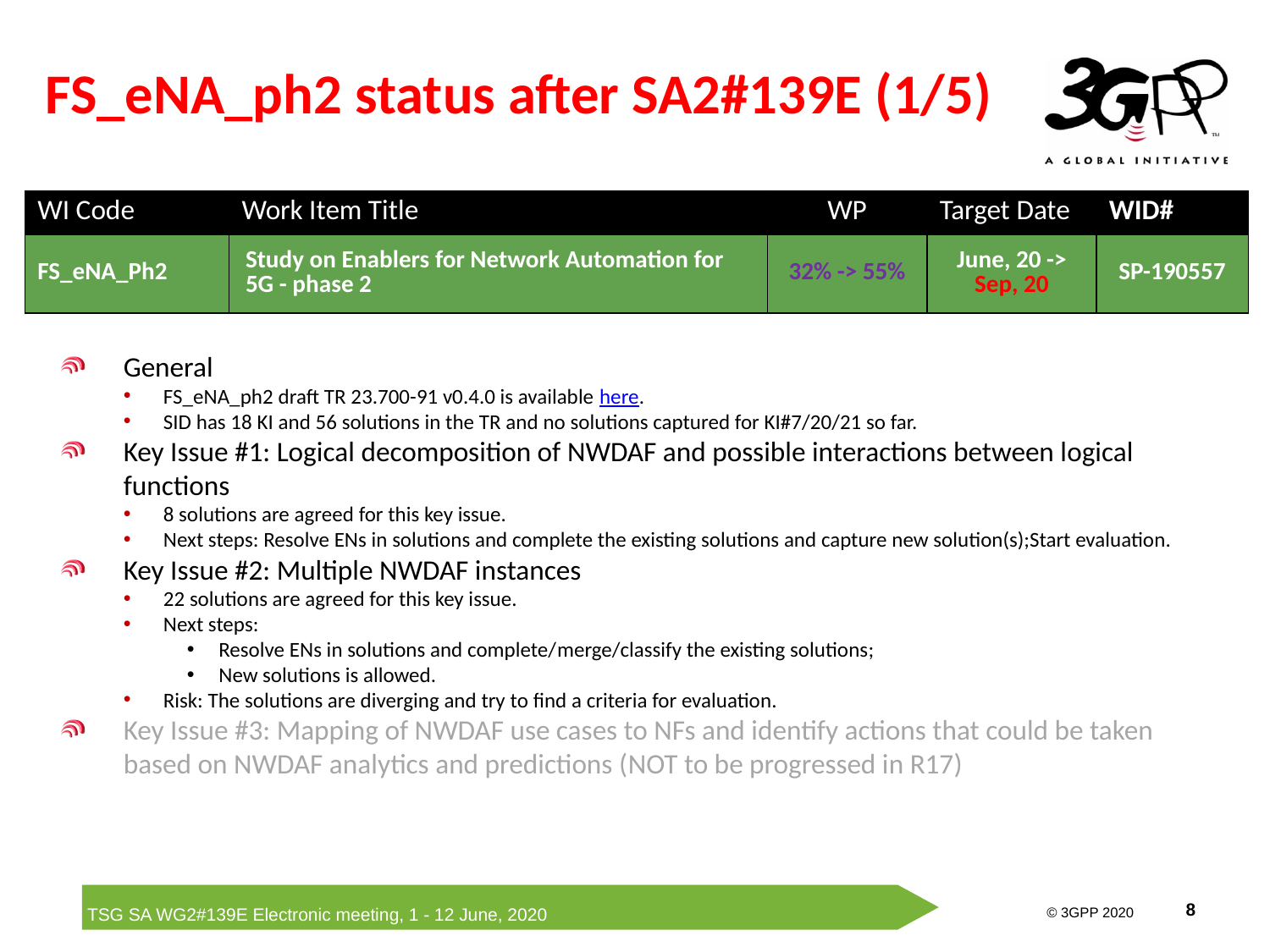

# FS_eNA_ph2 status after SA2#139E (1/5)
| WI Code | Work Item Title | WP | Target Date | WID# |
| --- | --- | --- | --- | --- |
| FS\_eNA\_Ph2 | Study on Enablers for Network Automation for 5G - phase 2 | 32% -> 55% | June, 20 -> Sep, 20 | SP-190557 |
General
FS_eNA_ph2 draft TR 23.700-91 v0.4.0 is available here.
SID has 18 KI and 56 solutions in the TR and no solutions captured for KI#7/20/21 so far.
Key Issue #1: Logical decomposition of NWDAF and possible interactions between logical functions
8 solutions are agreed for this key issue.
Next steps: Resolve ENs in solutions and complete the existing solutions and capture new solution(s);Start evaluation.
Key Issue #2: Multiple NWDAF instances
22 solutions are agreed for this key issue.
Next steps:
Resolve ENs in solutions and complete/merge/classify the existing solutions;
New solutions is allowed.
Risk: The solutions are diverging and try to find a criteria for evaluation.
Key Issue #3: Mapping of NWDAF use cases to NFs and identify actions that could be taken based on NWDAF analytics and predictions (NOT to be progressed in R17)